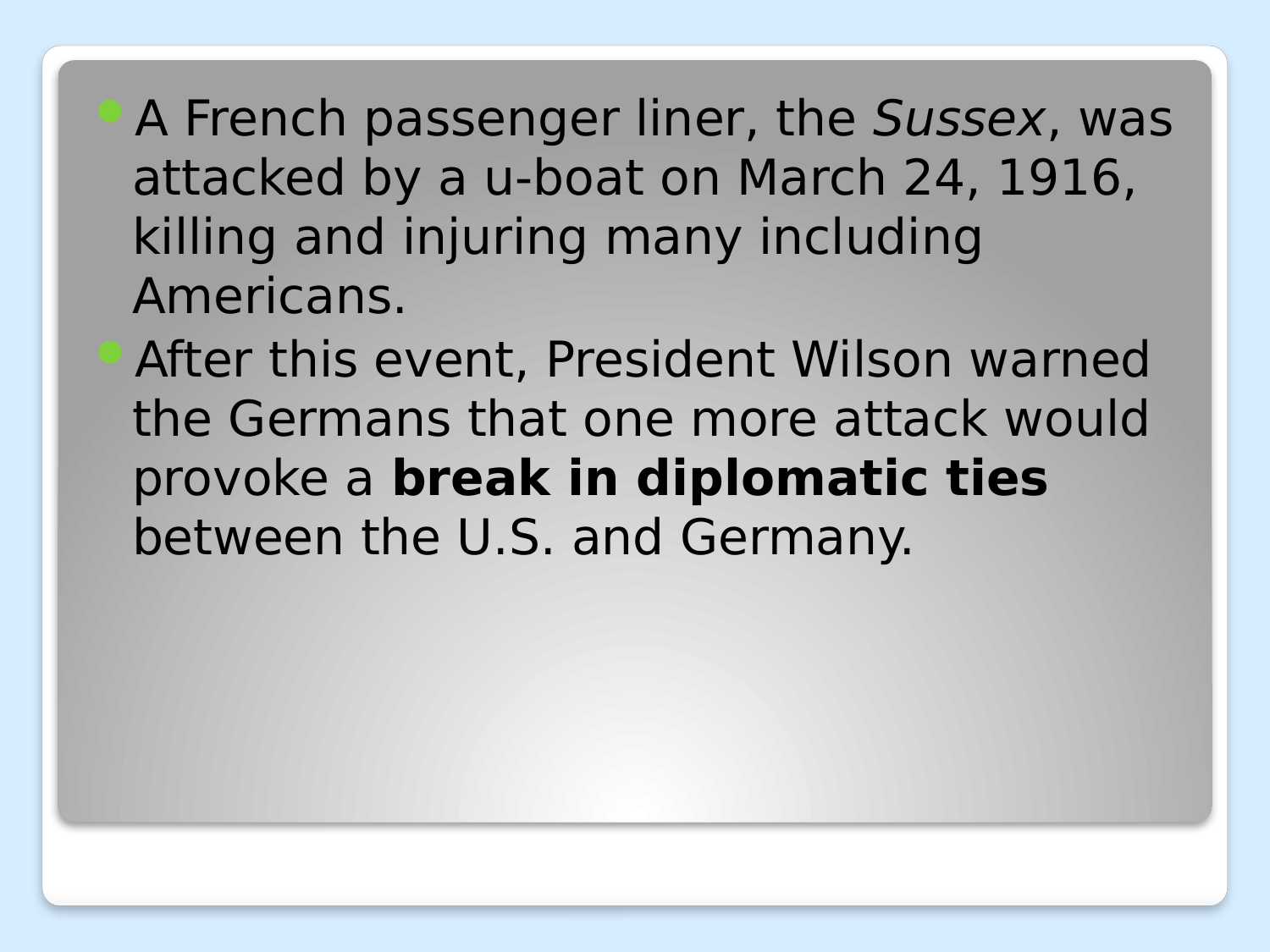

A French passenger liner, the Sussex, was attacked by a u-boat on March 24, 1916, killing and injuring many including Americans.
After this event, President Wilson warned the Germans that one more attack would provoke a break in diplomatic ties between the U.S. and Germany.
#